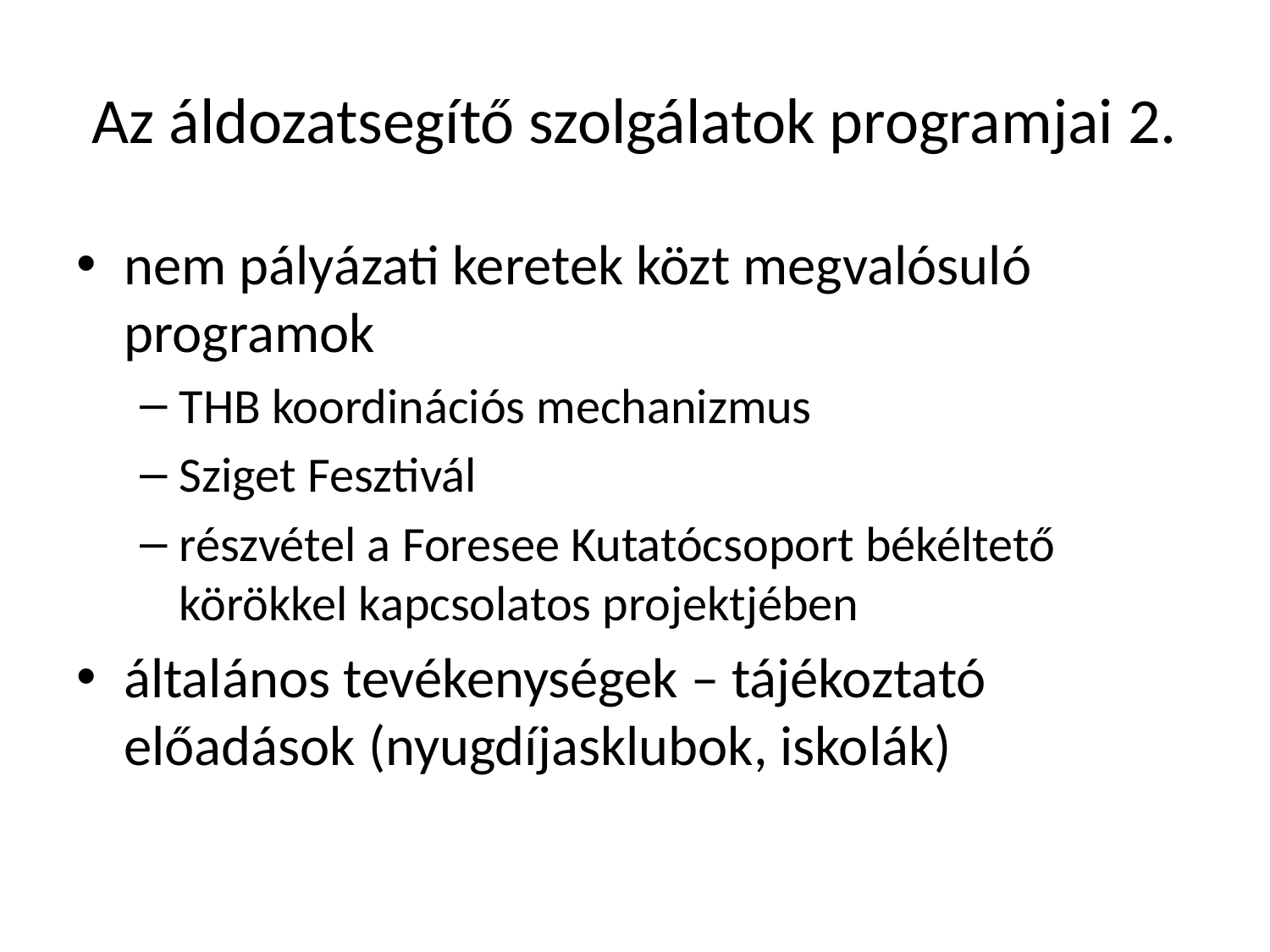

# Az áldozatsegítő szolgálatok programjai 2.
nem pályázati keretek közt megvalósuló programok
THB koordinációs mechanizmus
Sziget Fesztivál
részvétel a Foresee Kutatócsoport békéltető körökkel kapcsolatos projektjében
általános tevékenységek – tájékoztató előadások (nyugdíjasklubok, iskolák)